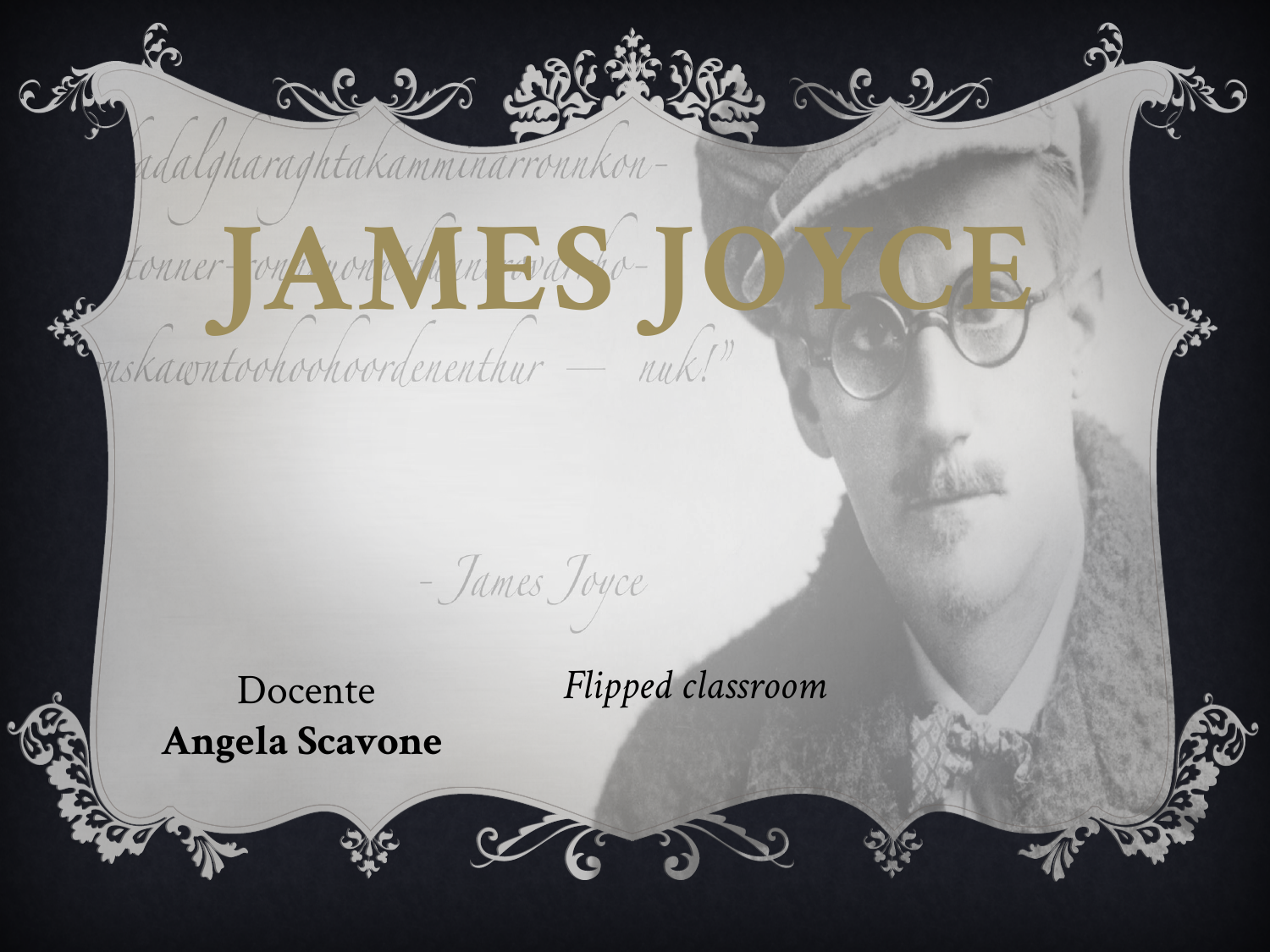

James joyce

Flipped classroom

Docente
Angela Scavone